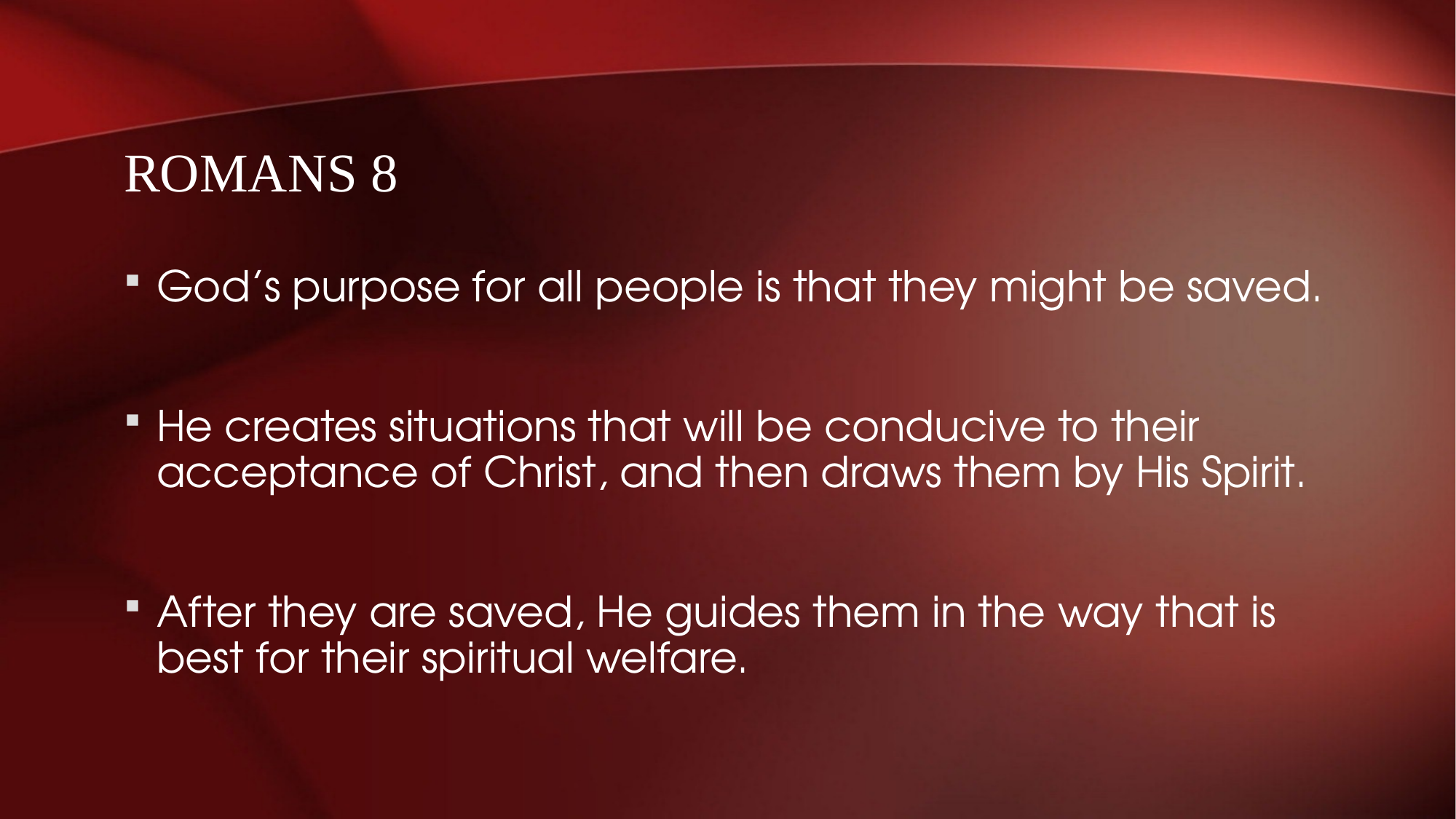

# Romans 8
God’s purpose for all people is that they might be saved.

He creates situations that will be conducive to their acceptance of Christ, and then draws them by His Spirit.

After they are saved, He guides them in the way that is best for their spiritual welfare.